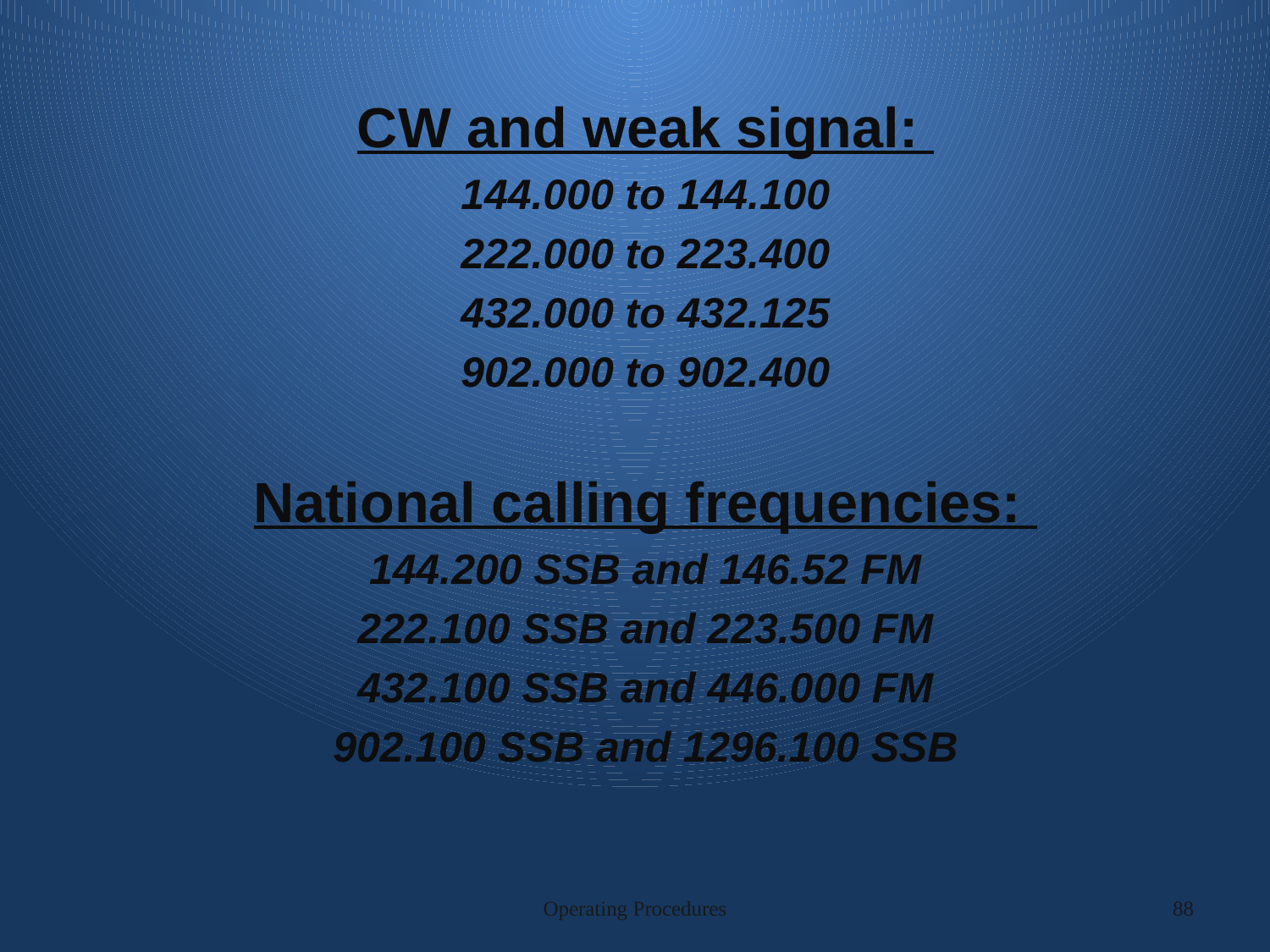

CW and weak signal:
144.000 to 144.100
222.000 to 223.400
432.000 to 432.125
902.000 to 902.400

National calling frequencies:
144.200 SSB and 146.52 FM
222.100 SSB and 223.500 FM
432.100 SSB and 446.000 FM
902.100 SSB and 1296.100 SSB
Operating Procedures
88